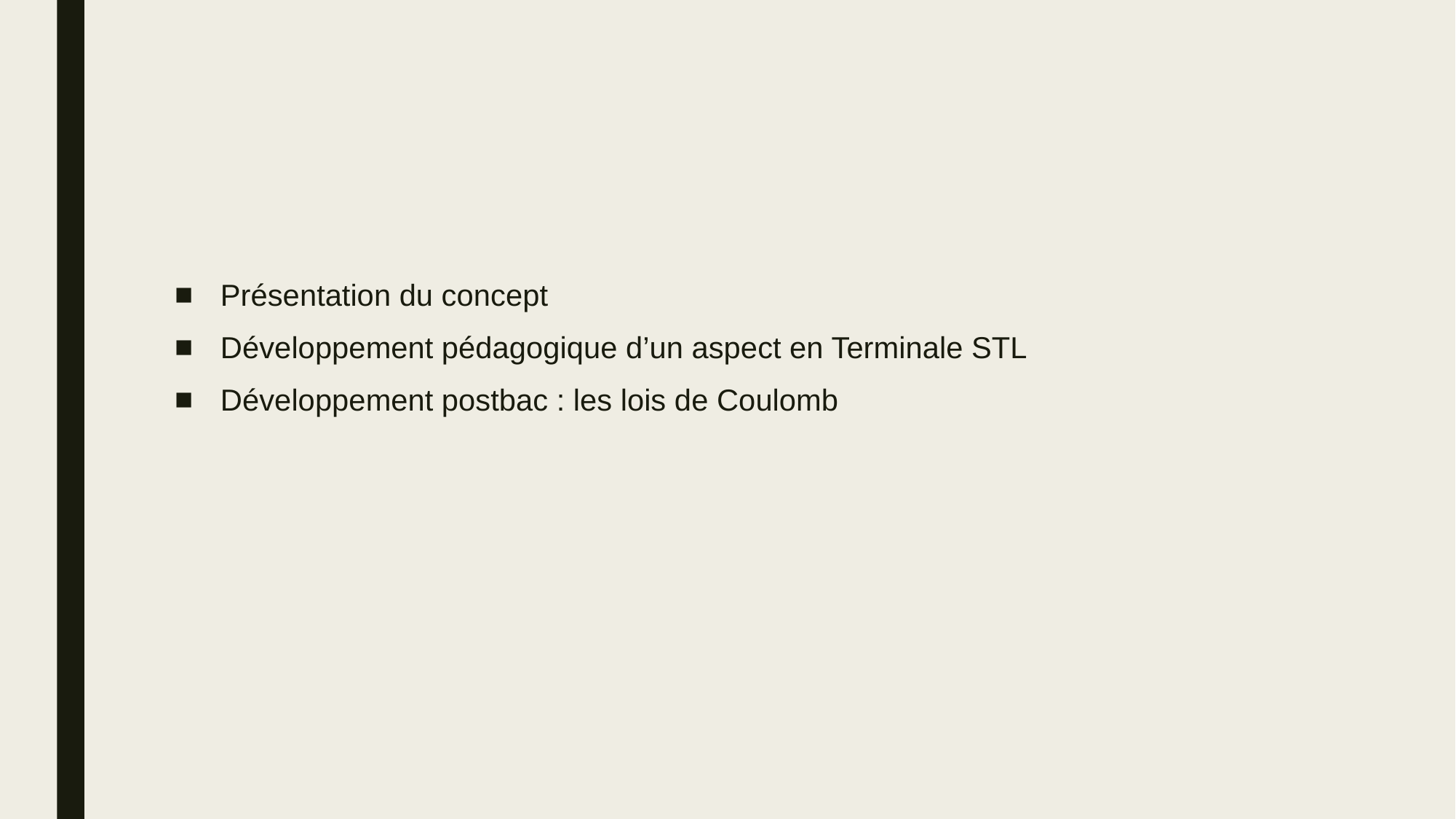

Présentation du concept
Développement pédagogique d’un aspect en Terminale STL
Développement postbac : les lois de Coulomb